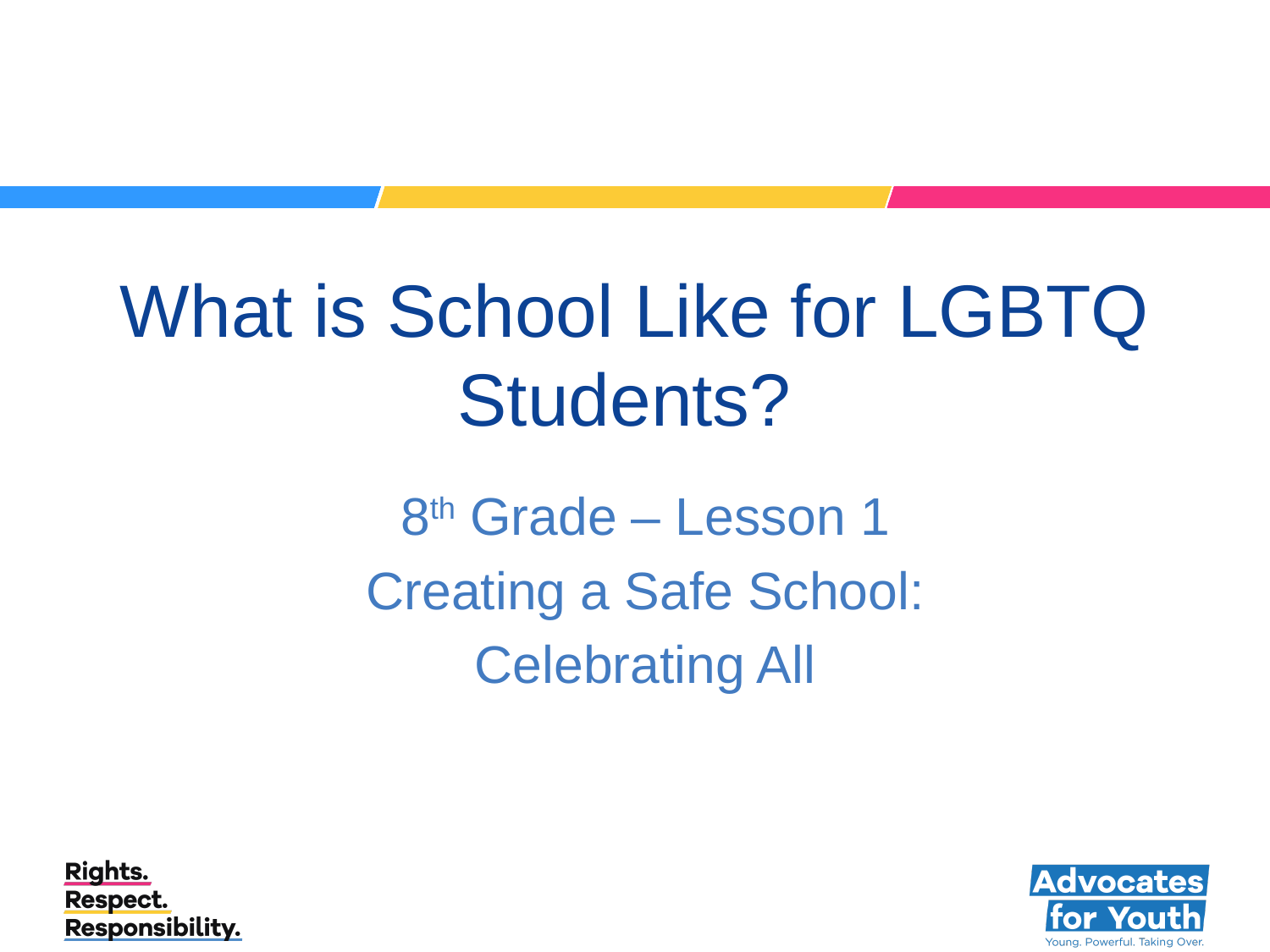

# What is School Like for LGBTQ Students?
8th Grade – Lesson 1
Creating a Safe School:
Celebrating All